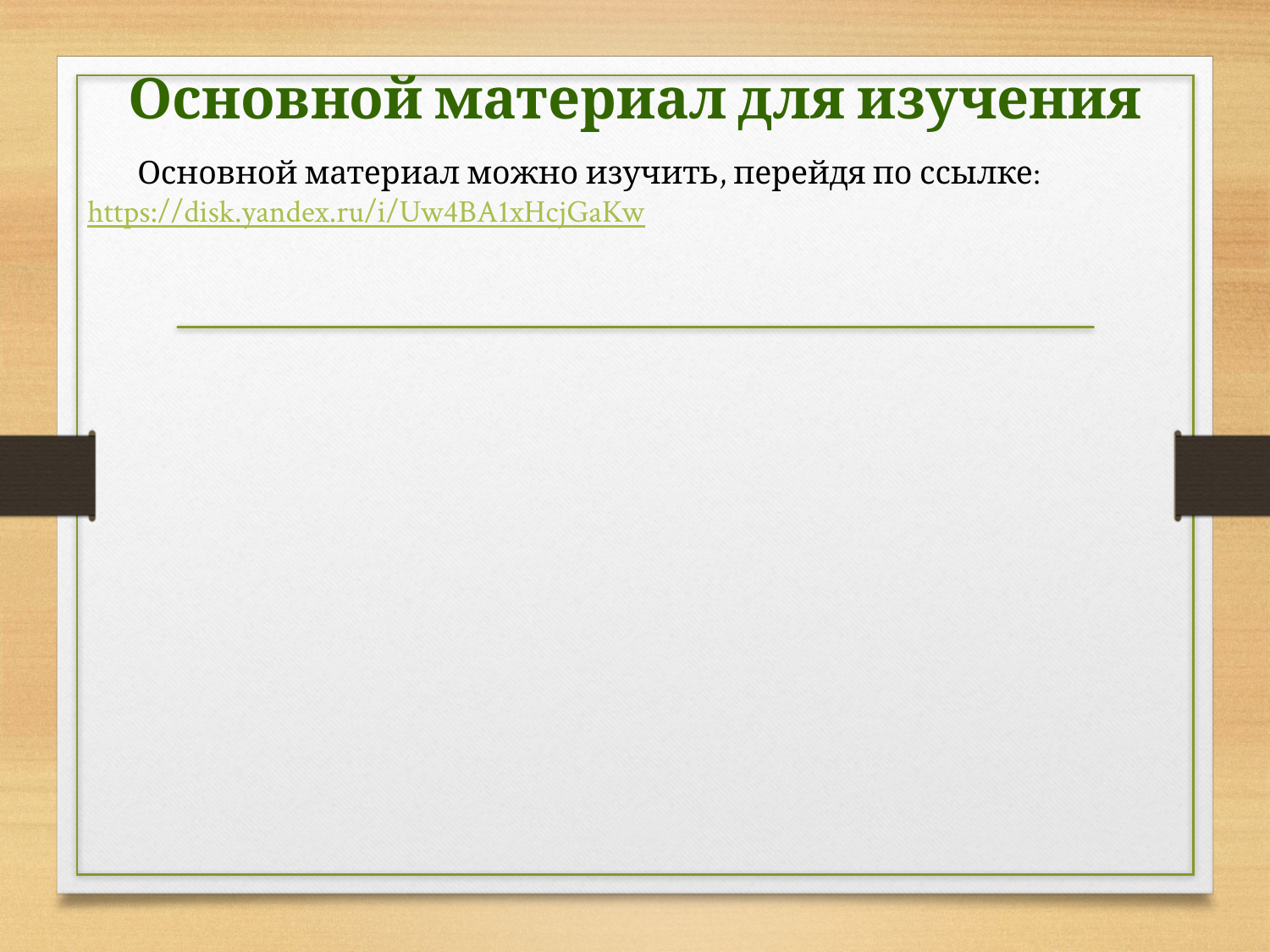

Основной материал для изучения
	Основной материал можно изучить, перейдя по ссылке:
https://disk.yandex.ru/i/Uw4BA1xHcjGaKw